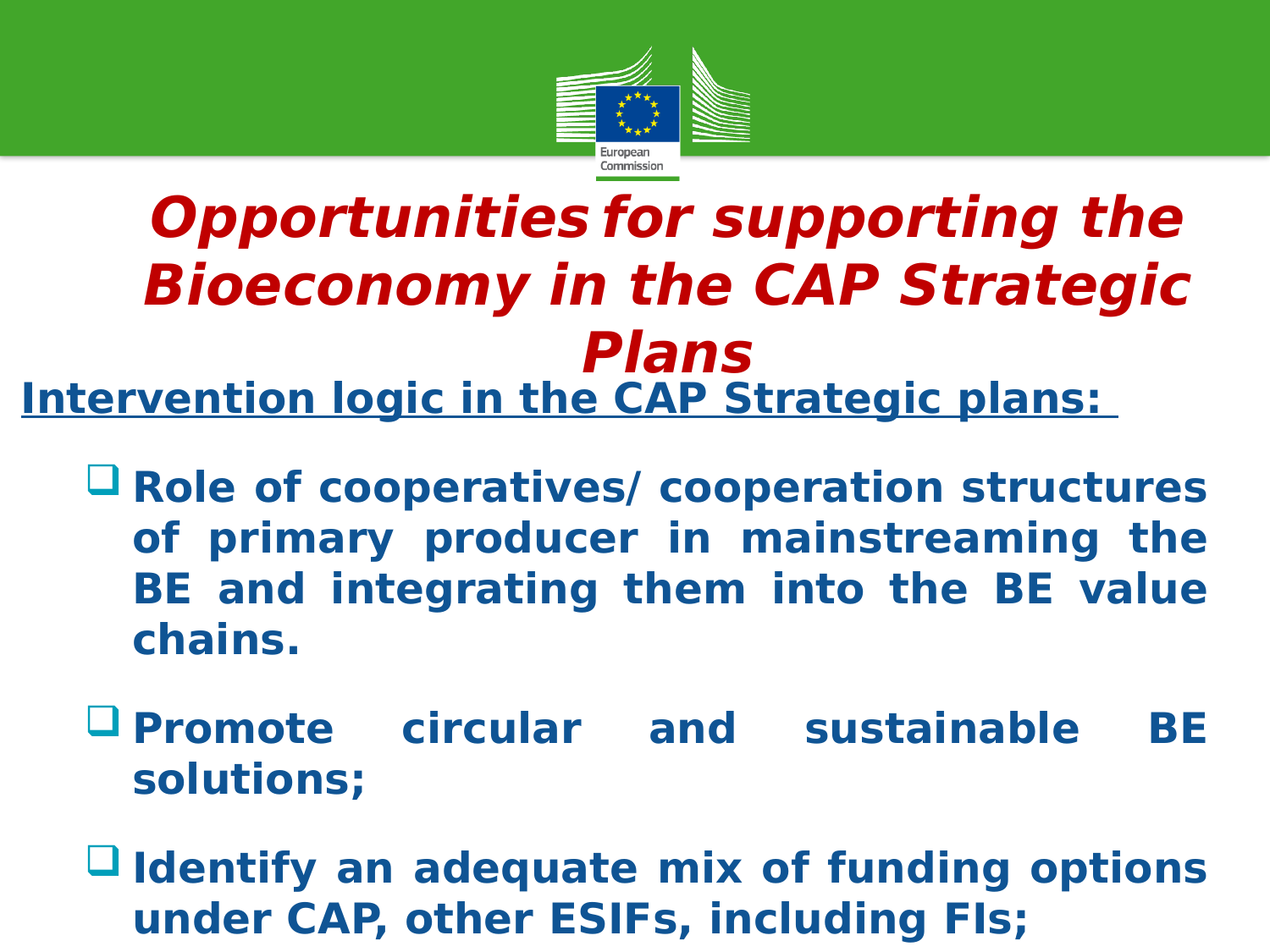

Opportunities for supporting the Bioeconomy in the CAP Strategic Plans

Intervention logic in the CAP Strategic plans:

Role of cooperatives/ cooperation structures of primary producer in mainstreaming the BE and integrating them into the BE value chains.

Promote circular and sustainable BE solutions;

Identify an adequate mix of funding options under CAP, other ESIFs, including FIs;